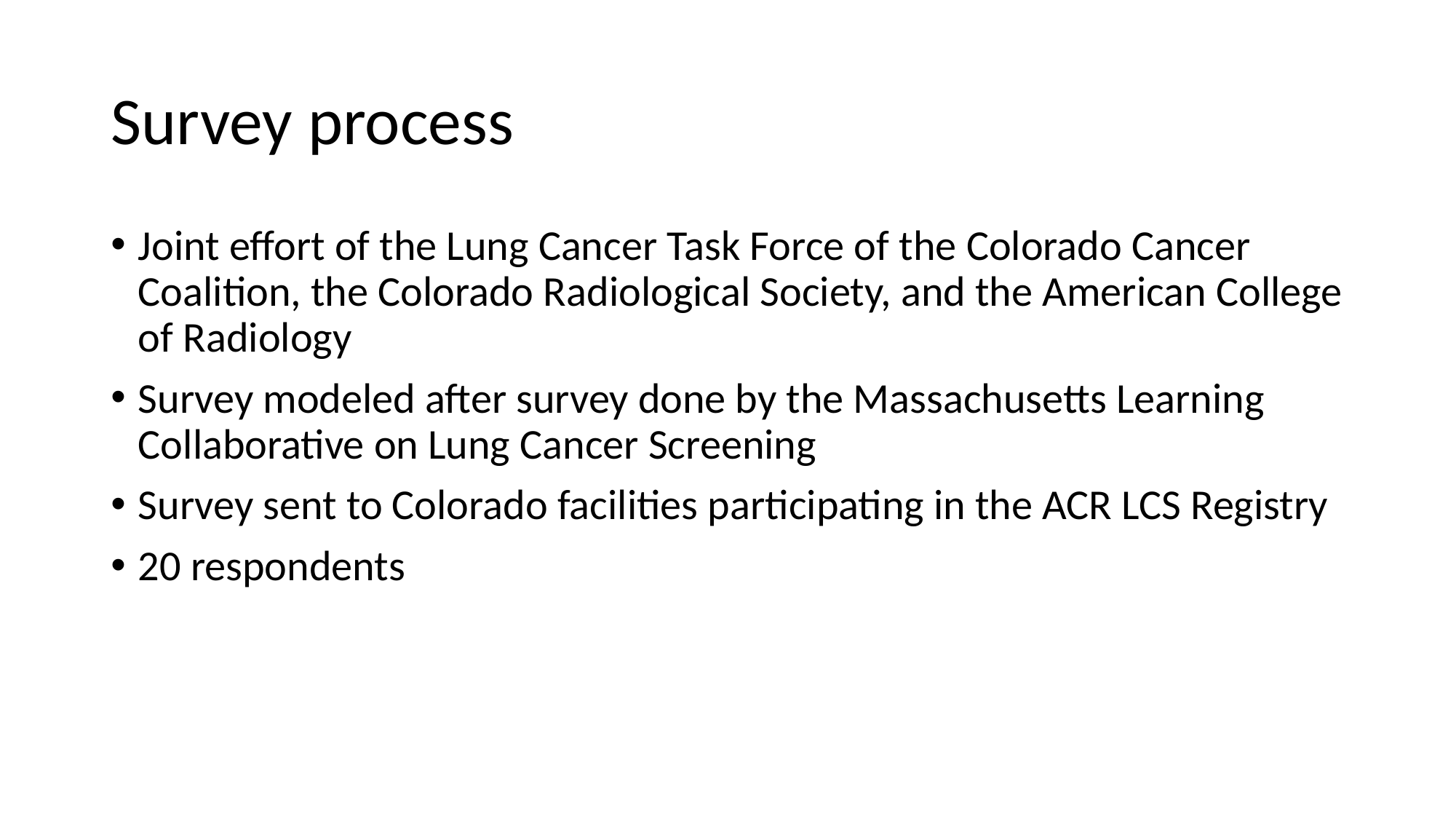

# Survey process
Joint effort of the Lung Cancer Task Force of the Colorado Cancer Coalition, the Colorado Radiological Society, and the American College of Radiology
Survey modeled after survey done by the Massachusetts Learning Collaborative on Lung Cancer Screening
Survey sent to Colorado facilities participating in the ACR LCS Registry
20 respondents